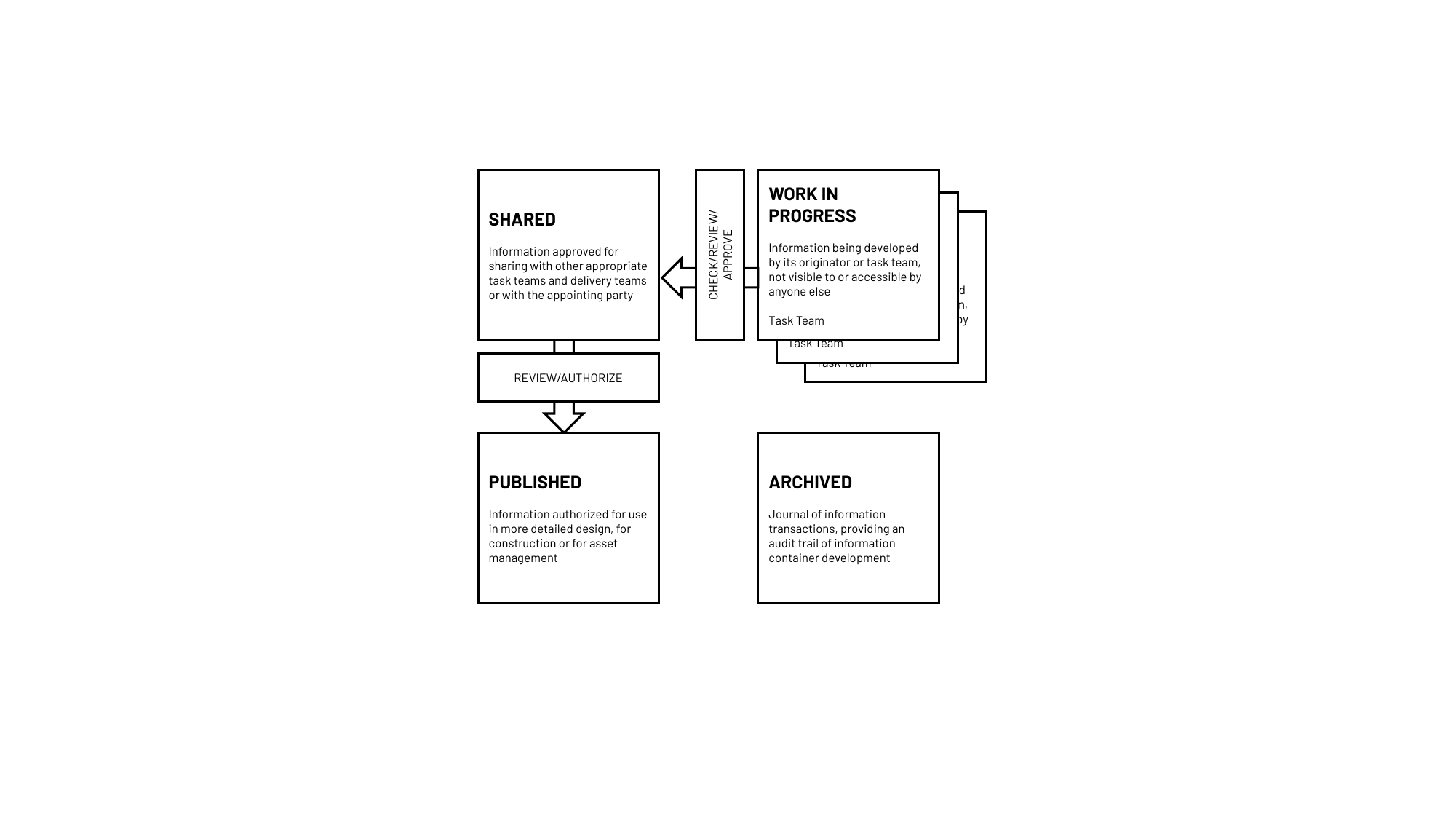

SHARED

Information approved for sharing with other appropriate task teams and delivery teams or with the appointing party
WORK IN PROGRESS

Information being developed by its originator or task team, not visible to or accessible by anyone else

Task Team
WORK IN PROGRESS

Information being developed by its originator or task team, not visible to or accessible by anyone else

Task Team
WORK IN PROGRESS

Information being developed by its originator or task team, not visible to or accessible by anyone else

Task Team
CHECK/REVIEW/
APPROVE

REVIEW/AUTHORIZE

PUBLISHED

Information authorized for use in more detailed design, for construction or for asset management
ARCHIVED

Journal of information transactions, providing an audit trail of information container development